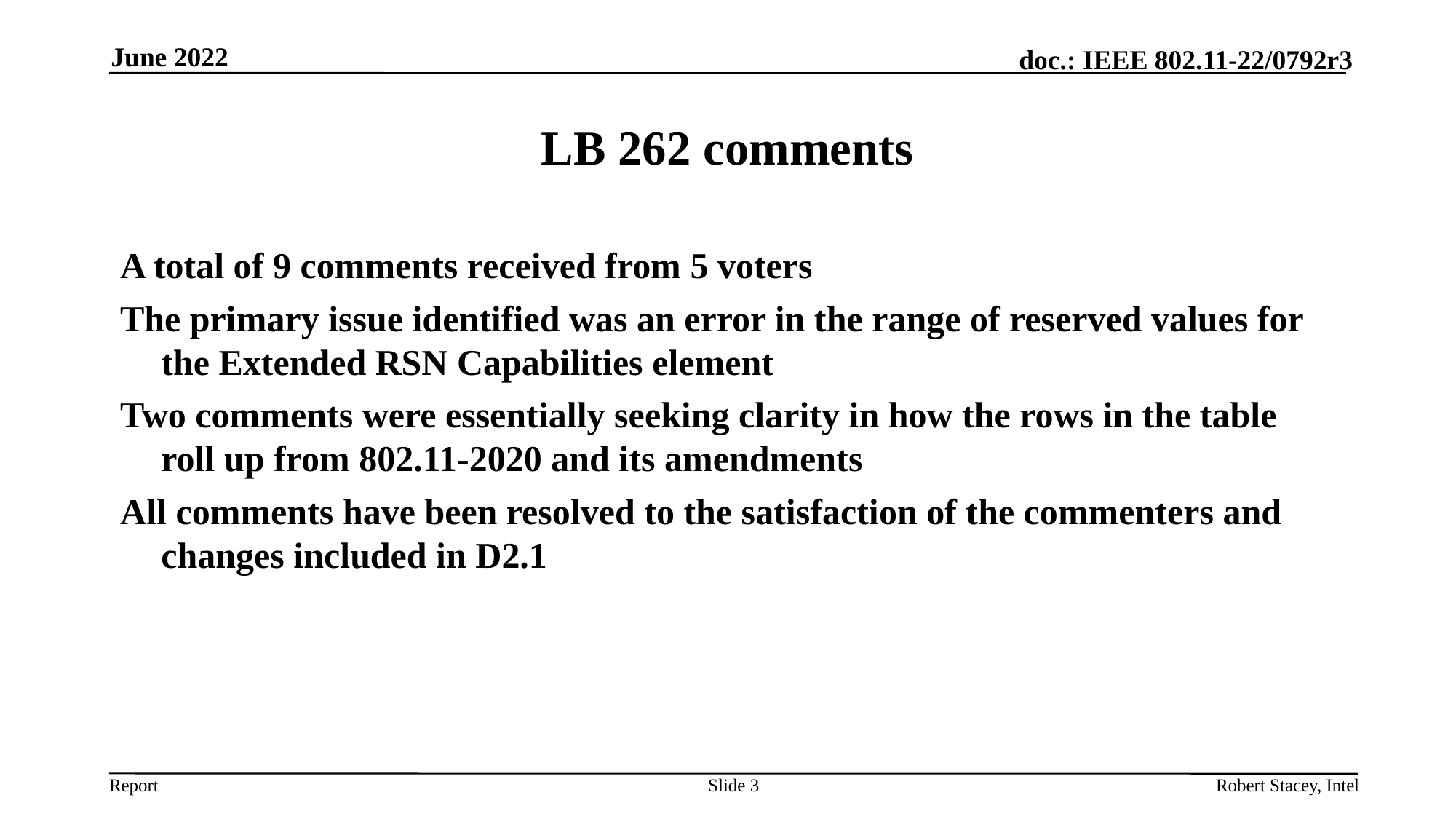

June 2022
# LB 262 comments
A total of 9 comments received from 5 voters
The primary issue identified was an error in the range of reserved values for the Extended RSN Capabilities element
Two comments were essentially seeking clarity in how the rows in the table roll up from 802.11-2020 and its amendments
All comments have been resolved to the satisfaction of the commenters and changes included in D2.1
Slide 3
Robert Stacey, Intel